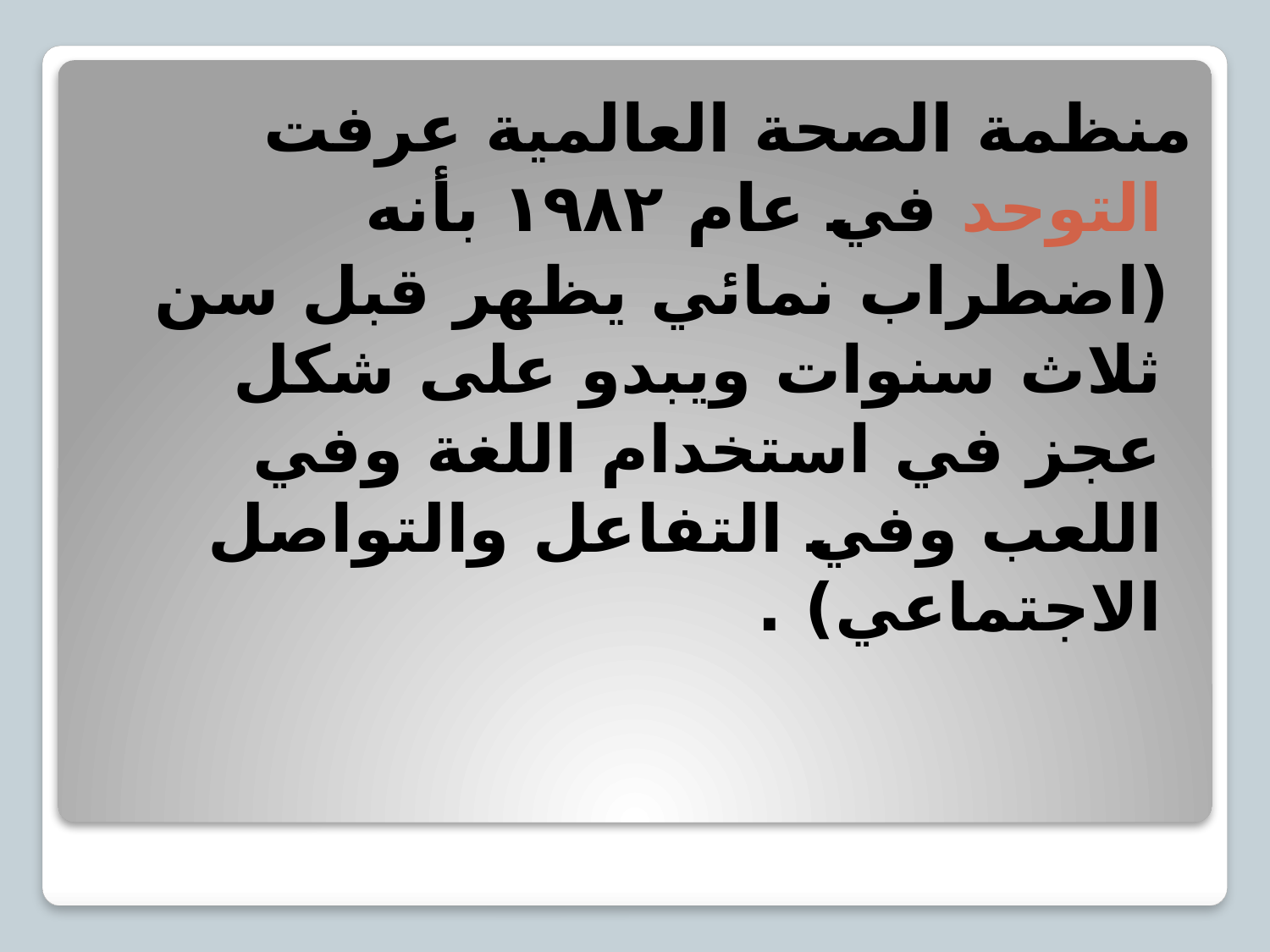

منظمة الصحة العالمية عرفت التوحد في عام ١٩٨٢ بأنه
 (اضطراب نمائي يظهر قبل سن ثلاث سنوات ويبدو على شكل عجز في استخدام اللغة وفي اللعب وفي التفاعل والتواصل الاجتماعي) .

#